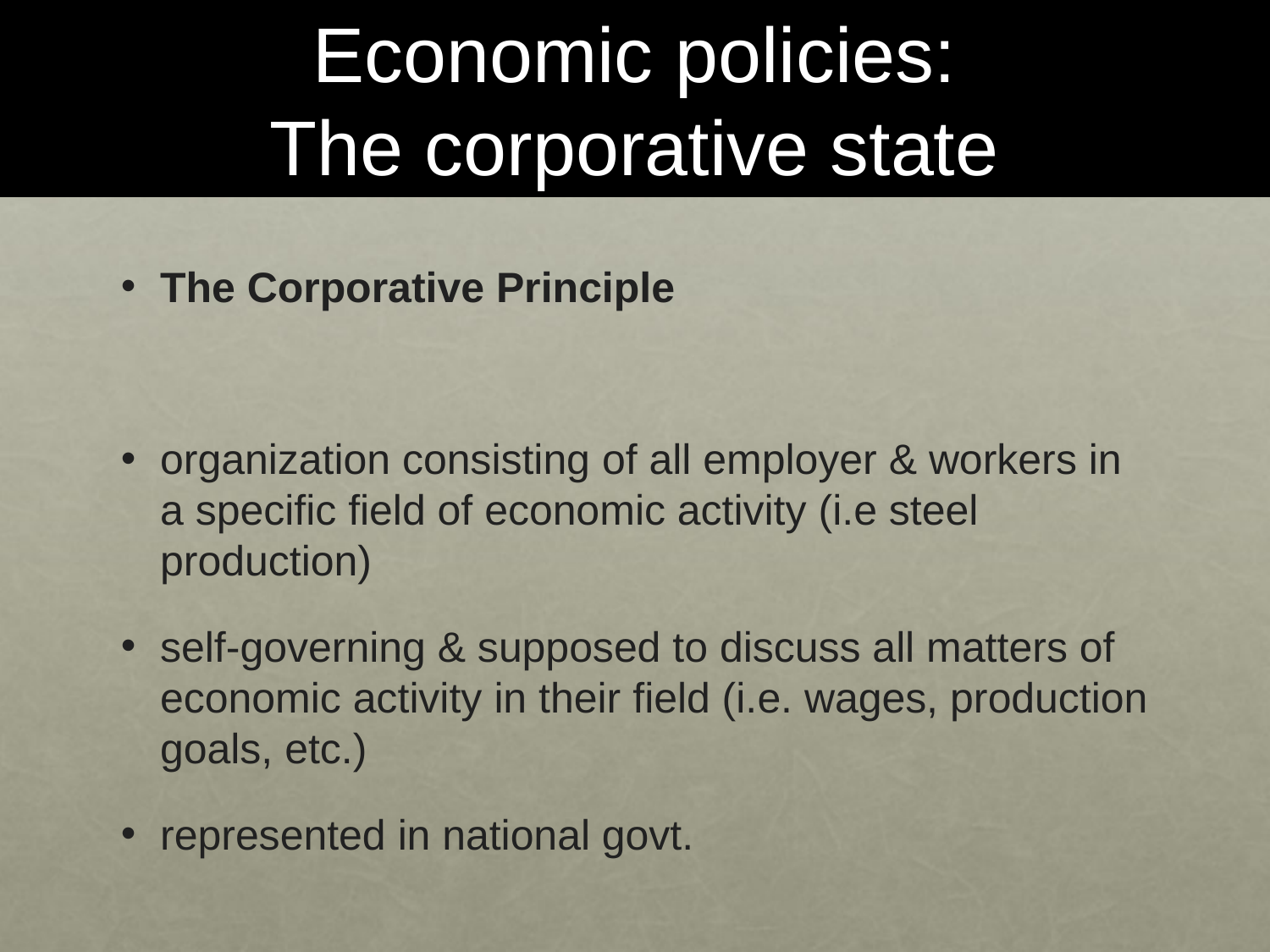

# Economic policies: The corporative state
The Corporative Principle

organization consisting of all employer & workers in a specific field of economic activity (i.e steel production)
self-governing & supposed to discuss all matters of economic activity in their field (i.e. wages, production goals, etc.)
represented in national govt.